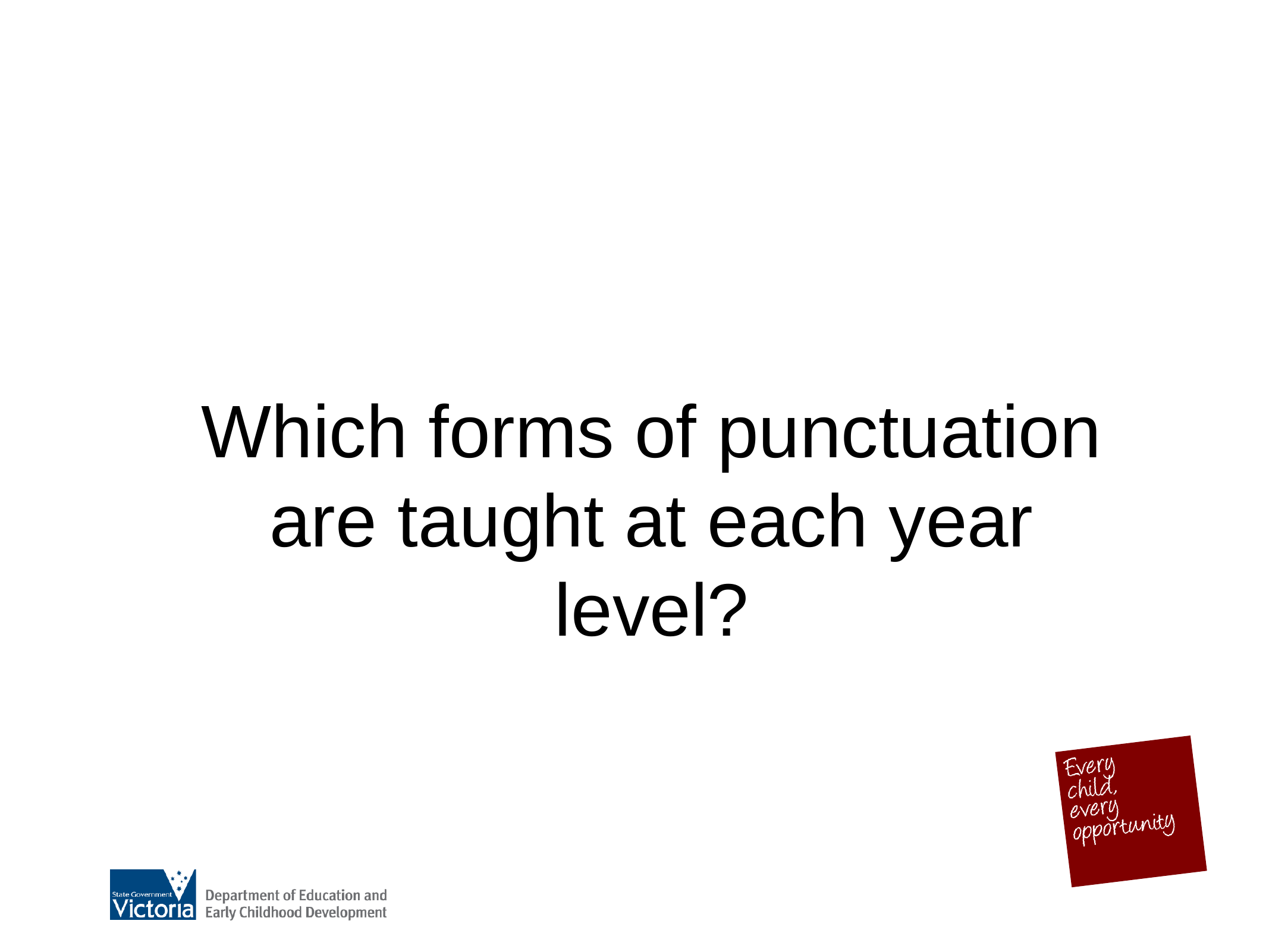

#

Which forms of punctuation are taught at each year level?